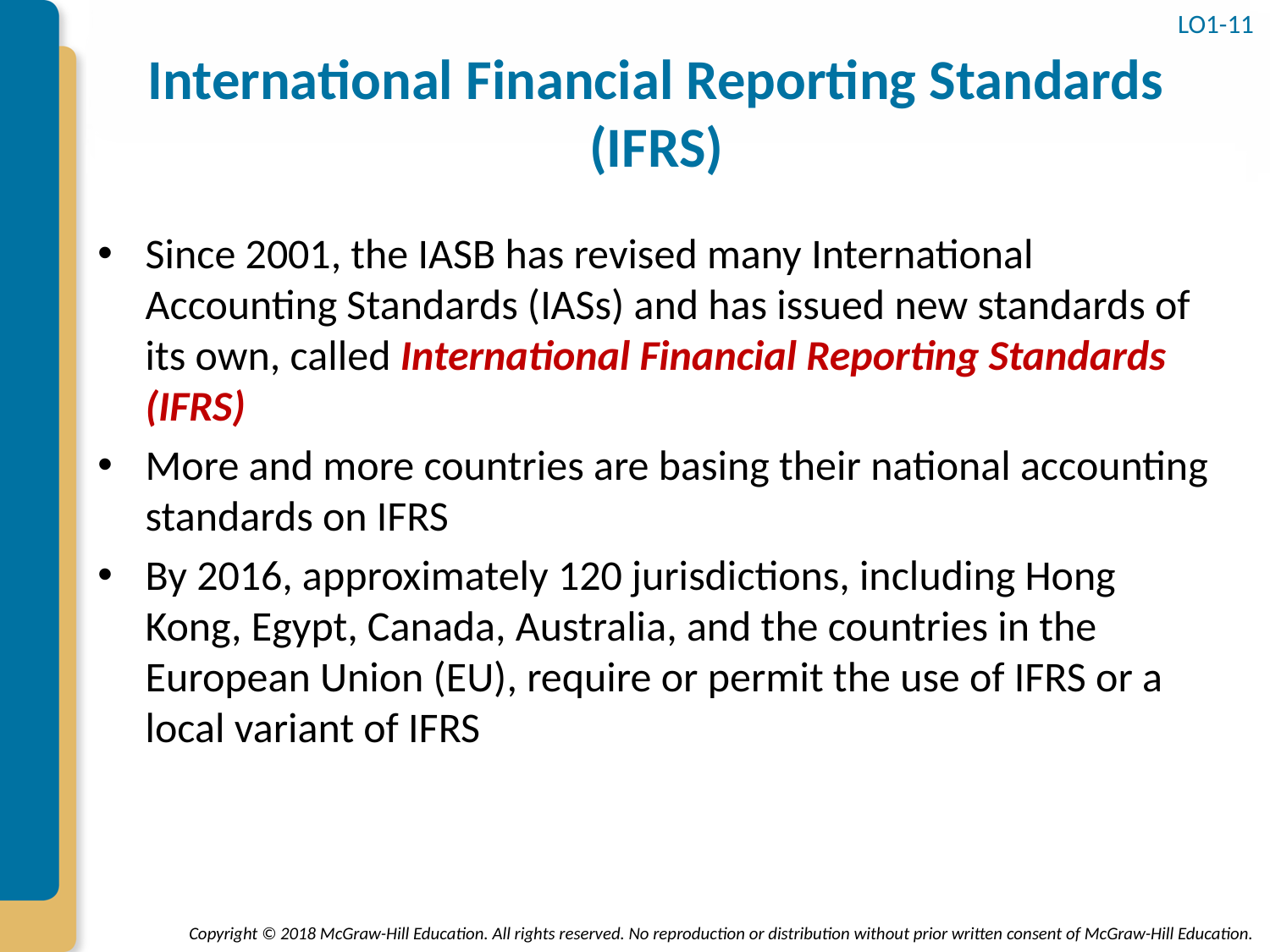

LO1-11
# International Financial Reporting Standards (IFRS)
Since 2001, the IASB has revised many International Accounting Standards (IASs) and has issued new standards of its own, called International Financial Reporting Standards (IFRS)
More and more countries are basing their national accounting standards on IFRS
By 2016, approximately 120 jurisdictions, including Hong Kong, Egypt, Canada, Australia, and the countries in the European Union (EU), require or permit the use of IFRS or a local variant of IFRS